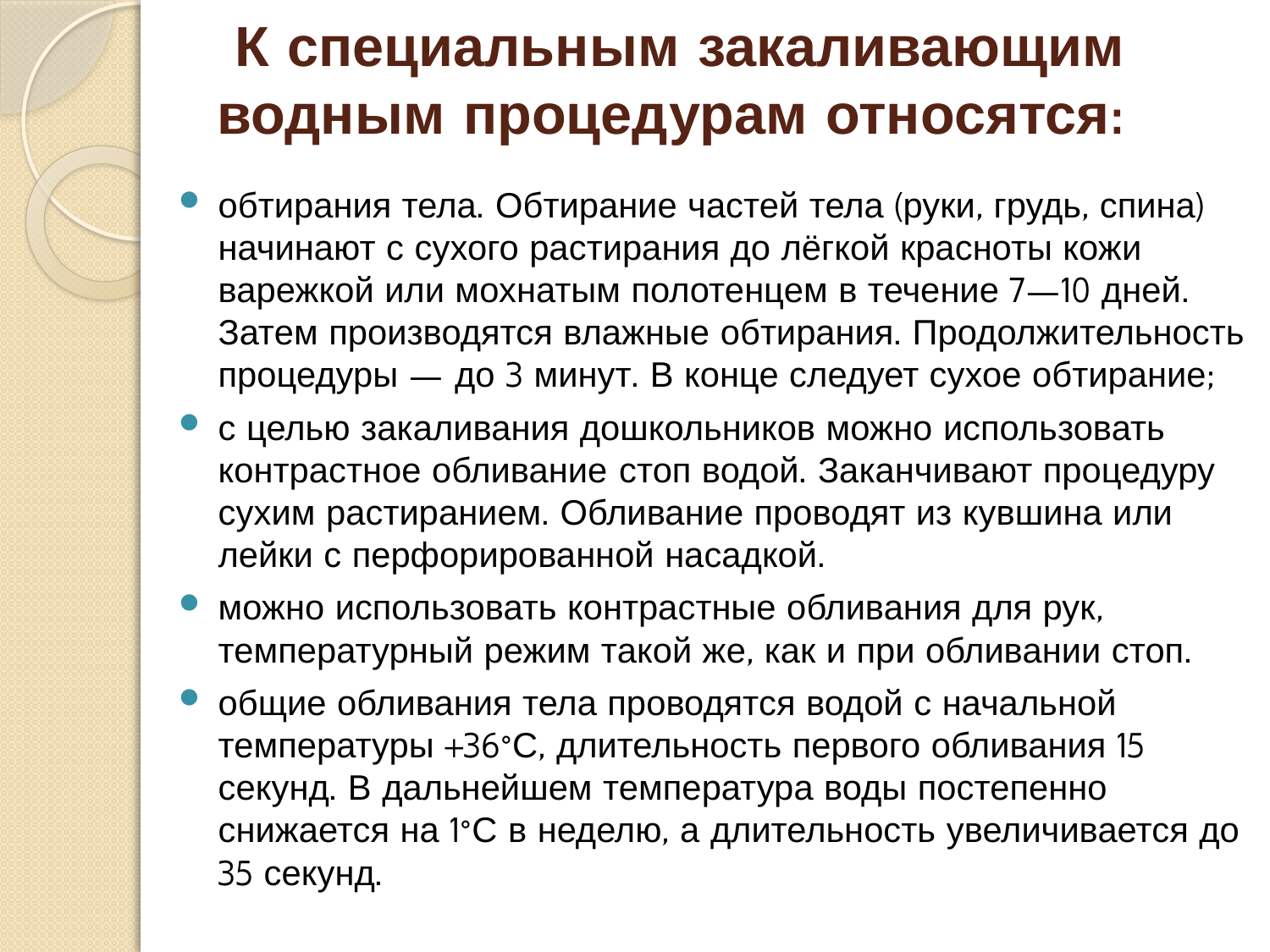

# К специальным закаливающим водным процедурам относятся:
обтирания тела. Обтирание частей тела (руки, грудь, спина) начинают с сухого растирания до лёгкой красноты кожи варежкой или мохнатым полотенцем в течение 7—10 дней. Затем производятся влажные обтирания. Продолжительность процедуры — до 3 минут. В конце следует сухое обтирание;
с целью закаливания дошкольников можно использовать контрастное обливание стоп водой. Заканчивают процедуру сухим растиранием. Обливание проводят из кувшина или лейки с перфорированной насадкой.
можно использовать контрастные обливания для рук, температурный режим такой же, как и при обливании стоп.
общие обливания тела проводятся водой с начальной температуры +36°С, длительность первого обливания 15 секунд. В дальнейшем температура воды постепенно снижается на 1°С в неделю, а длительность увеличивается до 35 секунд.